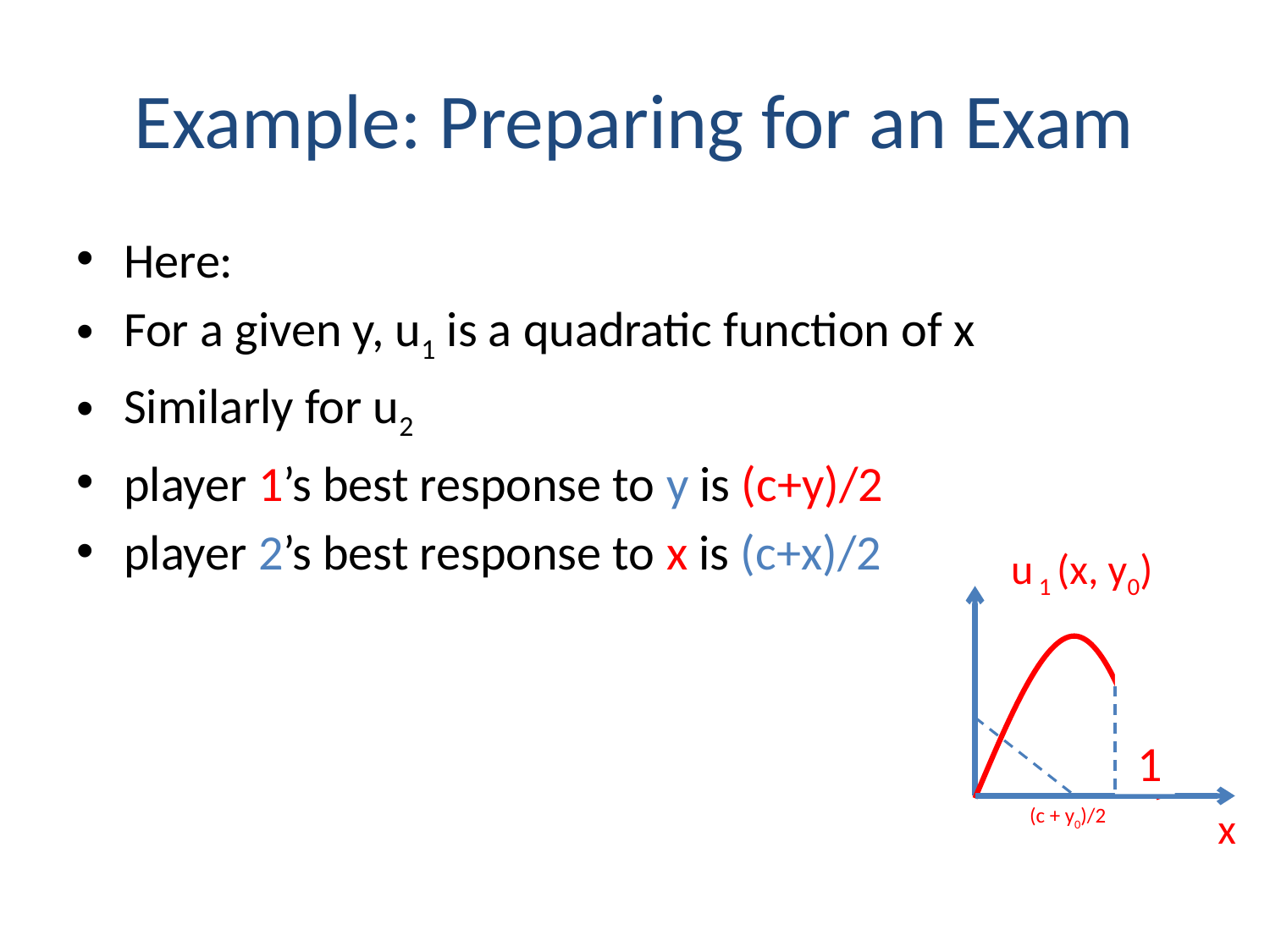

# Example: Preparing for an Exam
Here:
For a given y, u1 is a quadratic function of x
Similarly for u2
player 1’s best response to y is (c+y)/2
player 2’s best response to x is (c+x)/2
u 1 (x, y0)

(c + y0)/2
x

1